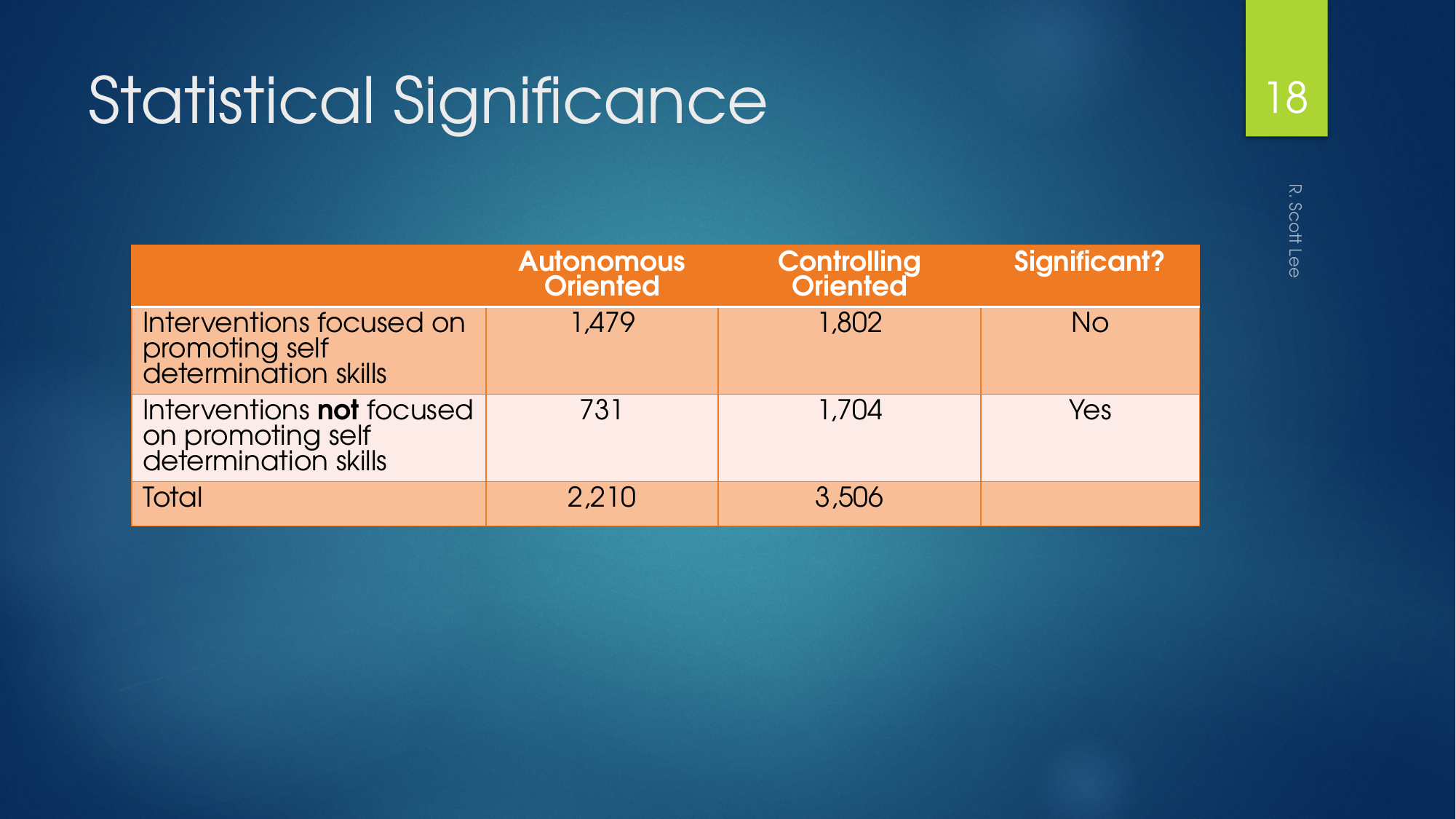

18
# Statistical Significance
|  | Autonomous Oriented | Controlling Oriented | Significant? |
| --- | --- | --- | --- |
| Interventions focused on promoting self determination skills | 1,479 | 1,802 | No |
| Interventions not focused on promoting self determination skills | 731 | 1,704 | Yes |
| Total | 2,210 | 3,506 |  |
R. Scott Lee